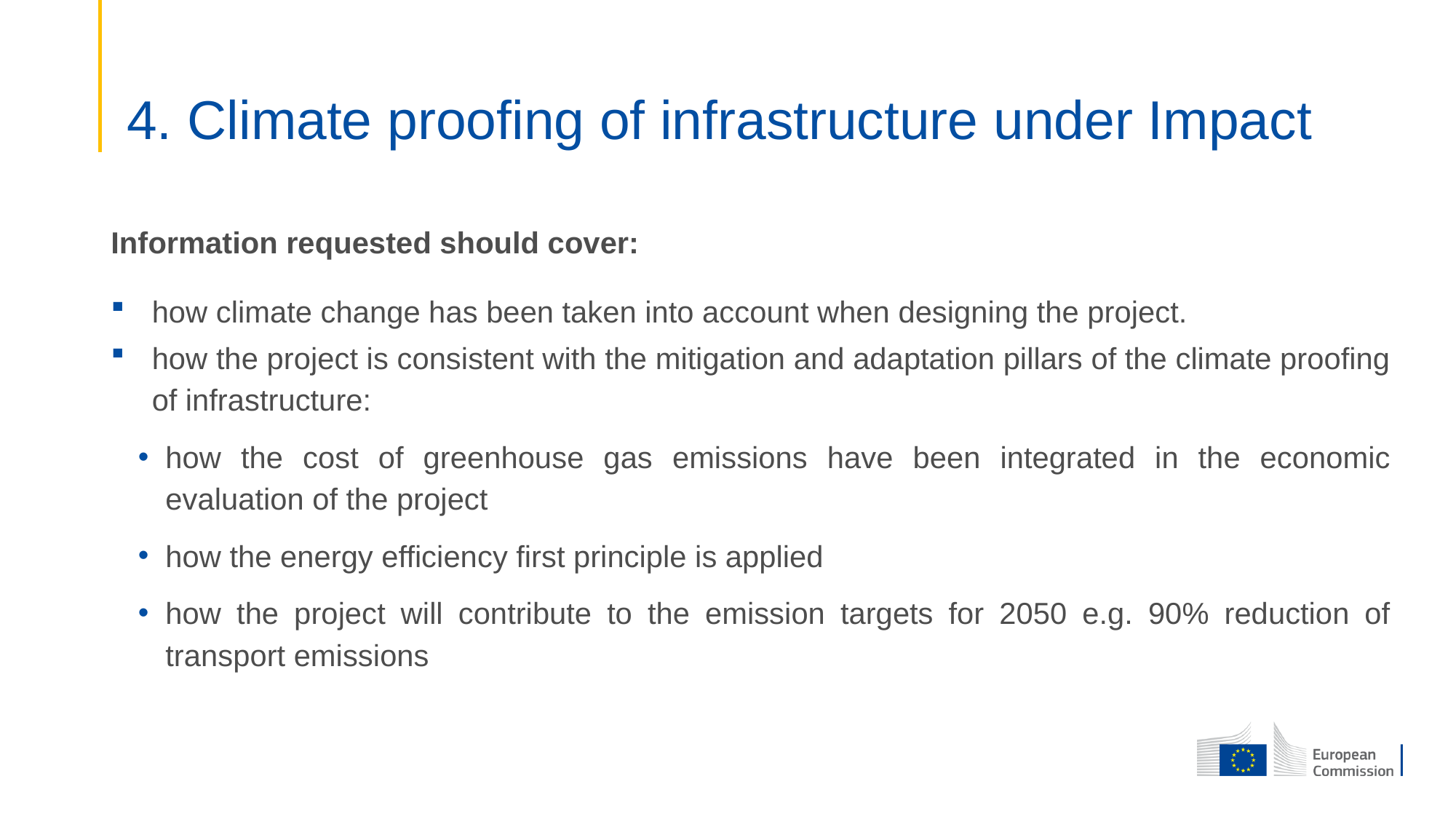

# 4. Climate proofing of infrastructure under Impact
Information requested should cover:
how climate change has been taken into account when designing the project.
how the project is consistent with the mitigation and adaptation pillars of the climate proofing of infrastructure:
how the cost of greenhouse gas emissions have been integrated in the economic evaluation of the project
how the energy efficiency first principle is applied
how the project will contribute to the emission targets for 2050 e.g. 90% reduction of transport emissions